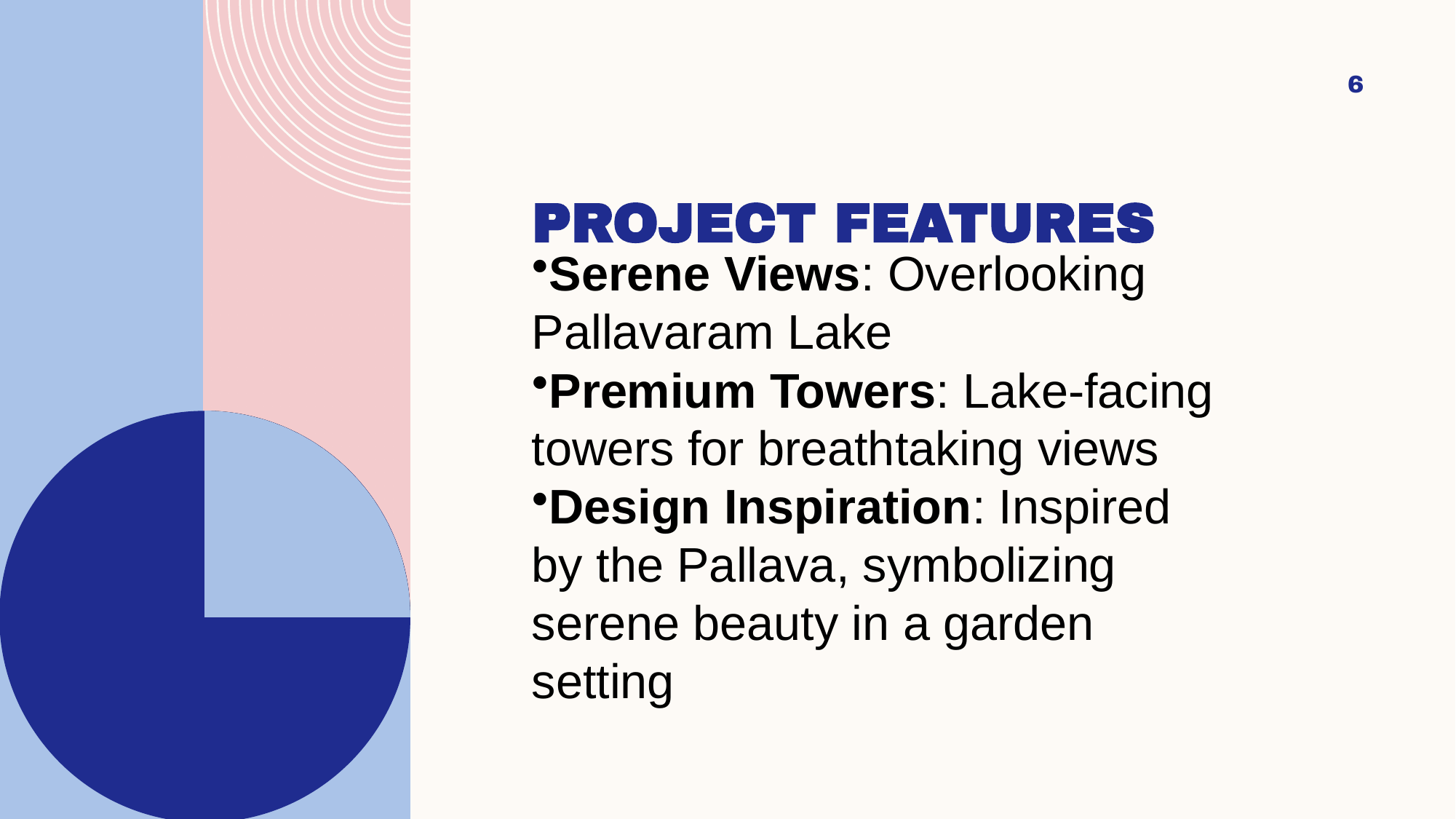

6
# Project Features
Serene Views: Overlooking Pallavaram Lake
Premium Towers: Lake-facing towers for breathtaking views
Design Inspiration: Inspired by the Pallava, symbolizing serene beauty in a garden setting